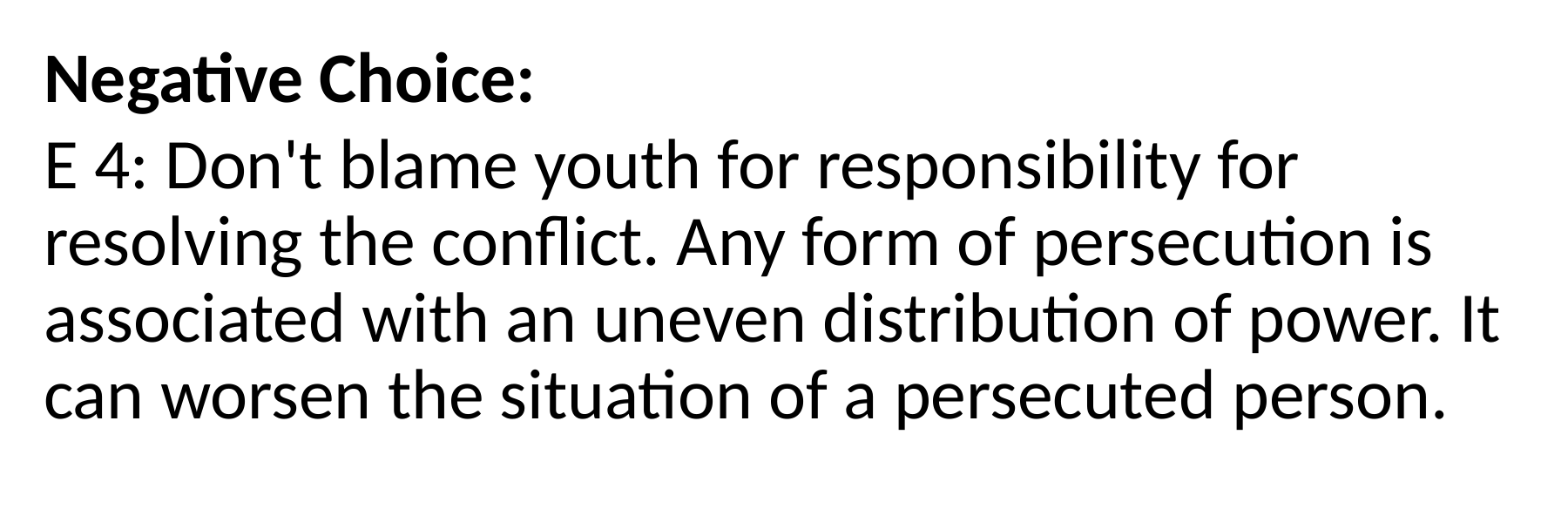

Negative Choice:
E 4: Don't blame youth for responsibility for resolving the conflict. Any form of persecution is associated with an uneven distribution of power. It can worsen the situation of a persecuted person.